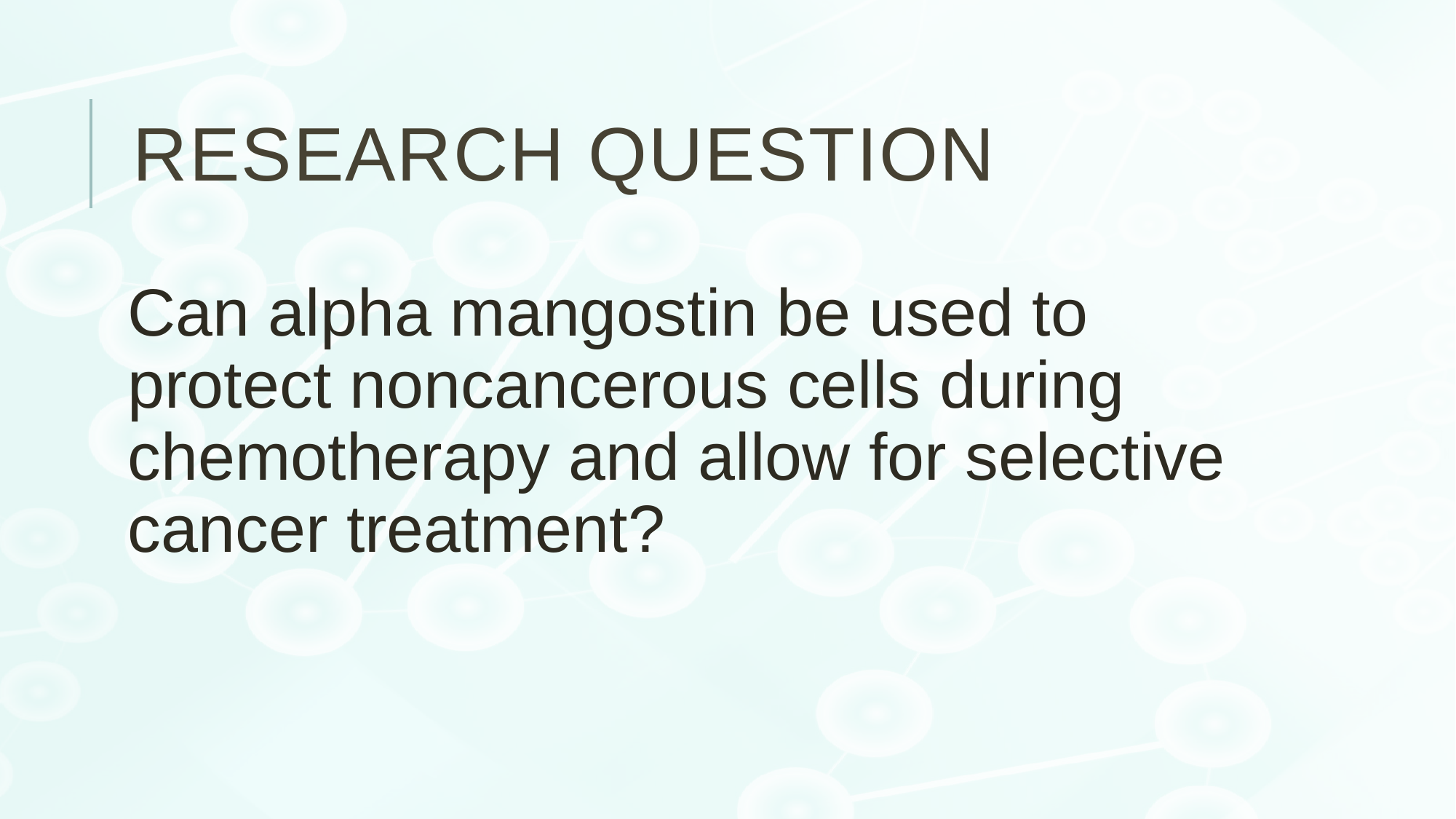

# Research Question
Can alpha mangostin be used to protect noncancerous cells during chemotherapy and allow for selective cancer treatment?